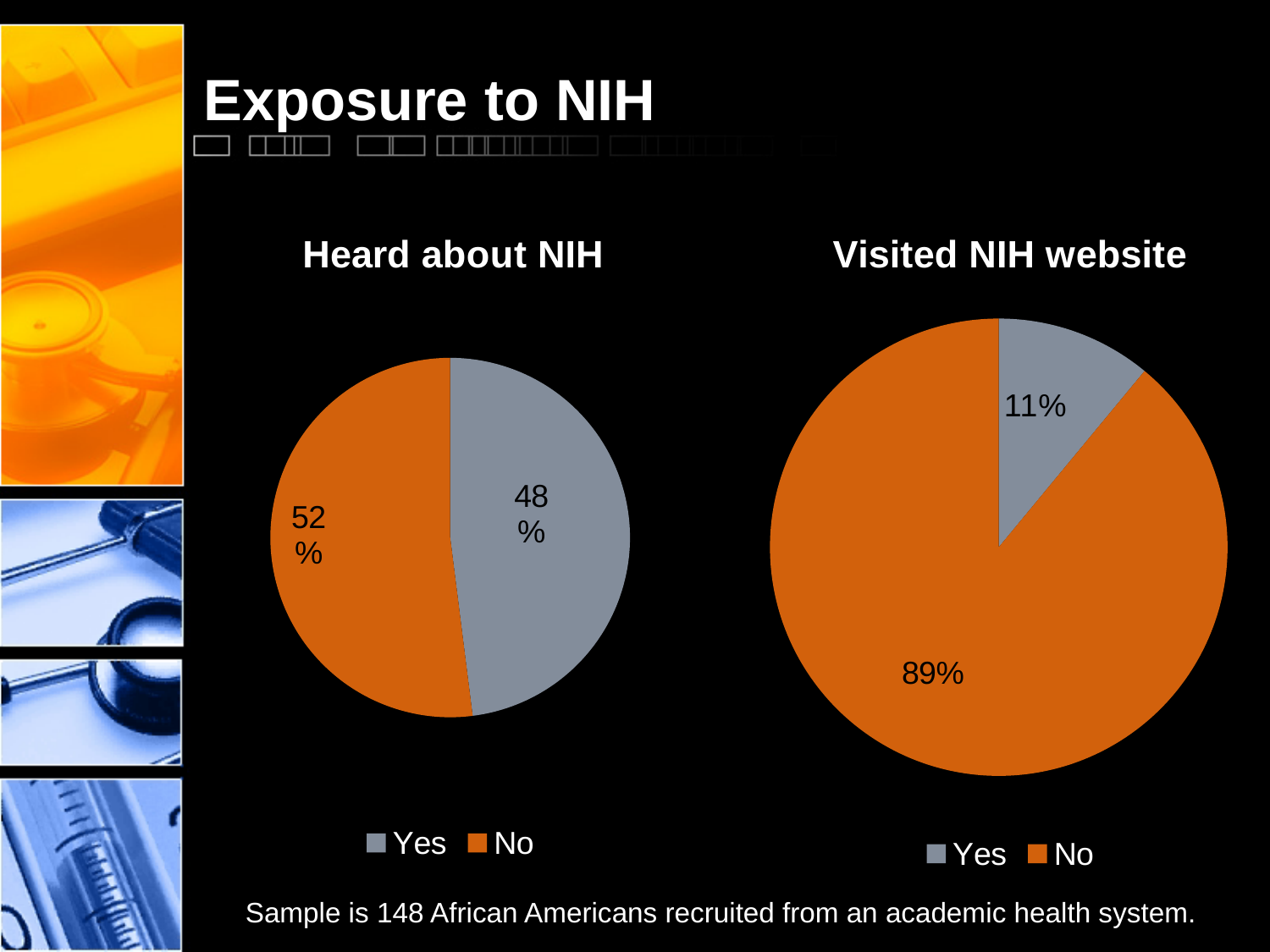

# Exposure to NIH

### Chart: Heard about NIH

| Category | Heard about NIH |
|---|---|
| Yes | 48.0 |
| No | 52.0 |

### Chart: Visited NIH website

| Category | Visited NIH website |
|---|---|
| Yes | 11.0 |
| No | 89.0 |
Sample is 148 African Americans recruited from an academic health system.